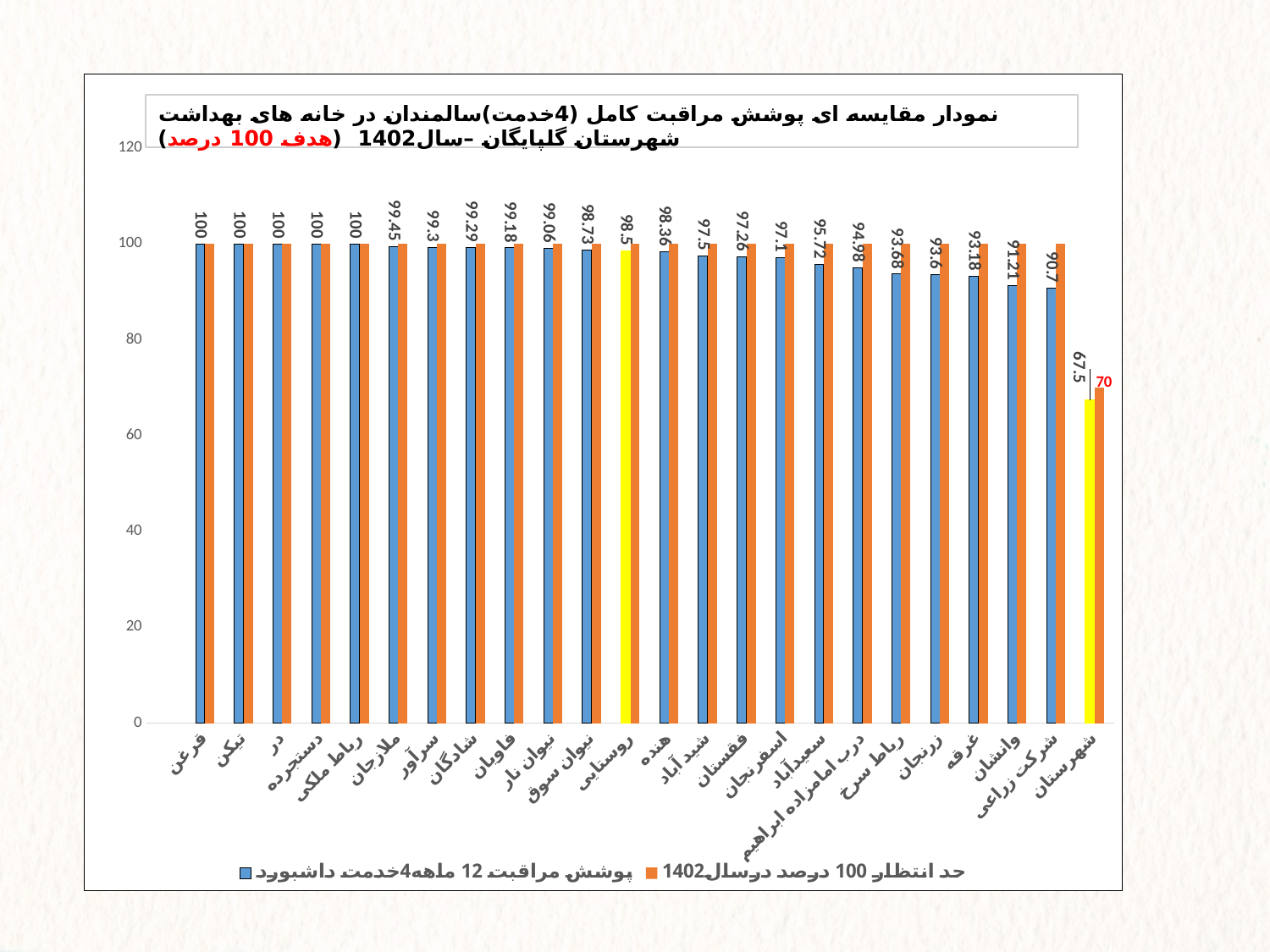

### Chart

| Category | پوشش مراقبت 12 ماهه4خدمت داشبورد | حد انتظار 100 درصد درسال1402 |
|---|---|---|
|  | None | None |
| قرغن | 100.0 | 100.0 |
| تیکن | 100.0 | 100.0 |
| در | 100.0 | 100.0 |
| دستجرده | 100.0 | 100.0 |
| رباط ملکی | 100.0 | 100.0 |
| ملازجان | 99.45 | 100.0 |
| سرآور | 99.3 | 100.0 |
| شادگان | 99.29 | 100.0 |
| فاویان | 99.18 | 100.0 |
| نیوان نار | 99.06 | 100.0 |
| نیوان سوق | 98.73 | 100.0 |
| روستایی | 98.5 | 100.0 |
| هنده | 98.36 | 100.0 |
| شید آباد | 97.5 | 100.0 |
| فقستان | 97.26 | 100.0 |
| اسفرنجان | 97.1 | 100.0 |
| سعیدآباد | 95.72 | 100.0 |
| درب امامزاده ابراهیم | 94.98 | 100.0 |
| رباط سرخ | 93.68 | 100.0 |
| زرنجان | 93.6 | 100.0 |
| غرقه | 93.18 | 100.0 |
| وانشان | 91.21 | 100.0 |
| شرکت زراعی | 90.7 | 100.0 |
| شهرستان | 67.5 | 70.0 |